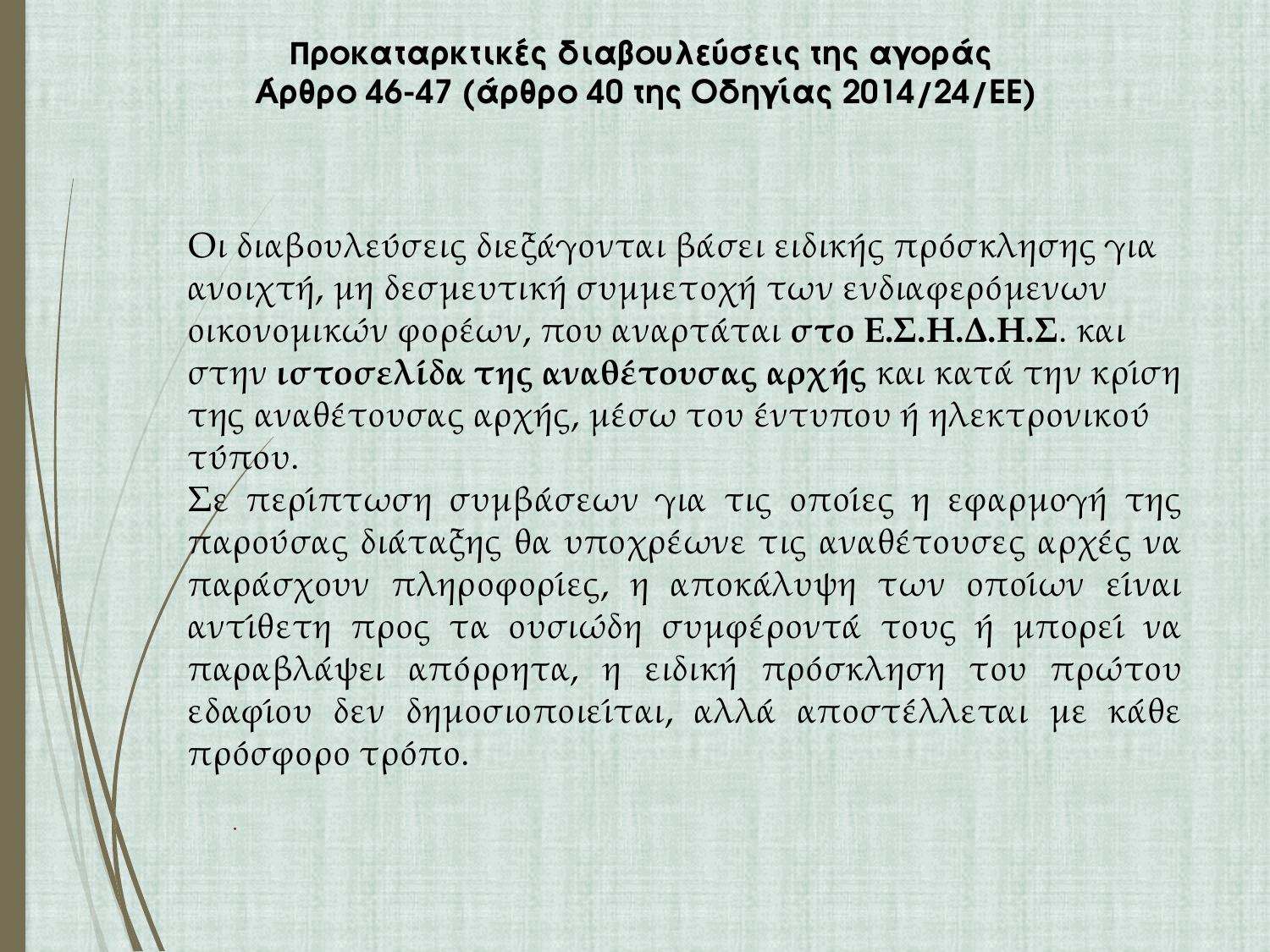

# Προκαταρκτικές διαβουλεύσεις της αγοράς Άρθρο 46-47 (άρθρο 40 της Οδηγίας 2014/24/ΕΕ)
Οι διαβουλεύσεις διεξάγονται βάσει ειδικής πρόσκλησης για ανοιχτή, μη δεσμευτική συμμετοχή των ενδιαφερόμενων οικονομικών φορέων, που αναρτάται στο Ε.Σ.Η.Δ.Η.Σ. και στην ιστοσελίδα της αναθέτουσας αρχής και κατά την κρίση της αναθέτουσας αρχής, μέσω του έντυπου ή ηλεκτρονικού τύπου.
Σε περίπτωση συμβάσεων για τις οποίες η εφαρμογή της παρούσας διάταξης θα υποχρέωνε τις αναθέτουσες αρχές να παράσχουν πληροφορίες, η αποκάλυψη των οποίων είναι αντίθετη προς τα ουσιώδη συμφέροντά τους ή μπορεί να παραβλάψει απόρρητα, η ειδική πρόσκληση του πρώτου εδαφίου δεν δημοσιοποιείται, αλλά αποστέλλεται με κάθε πρόσφορο τρόπο.